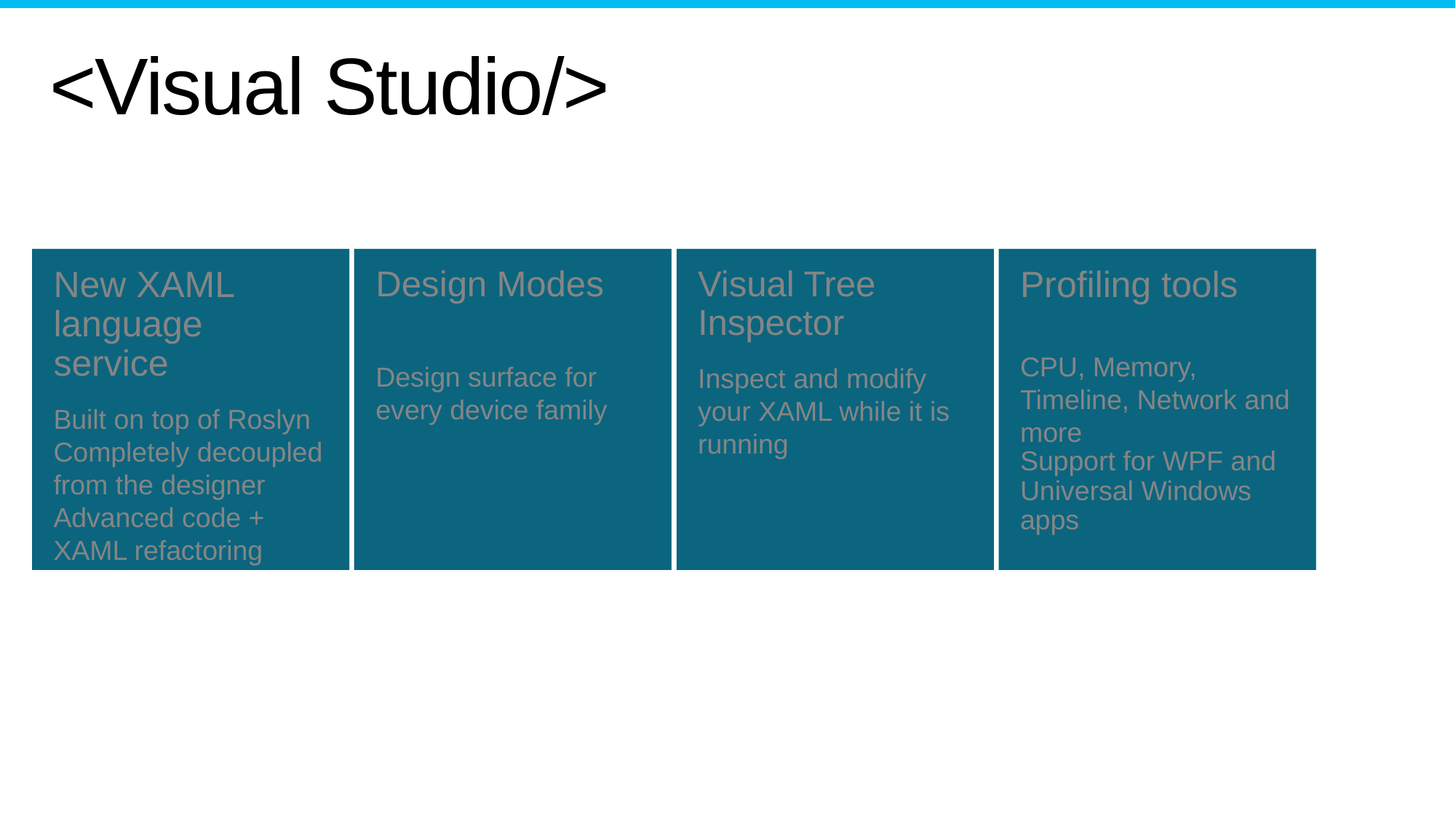

# <Visual Studio/>

New XAML language service
Built on top of Roslyn
Completely decoupled from the designer
Advanced code + XAML refactoring

Design Modes

Design surface for every device family

Visual Tree Inspector
Inspect and modify your XAML while it is running

Profiling tools

CPU, Memory, Timeline, Network and more
Support for WPF and Universal Windows apps